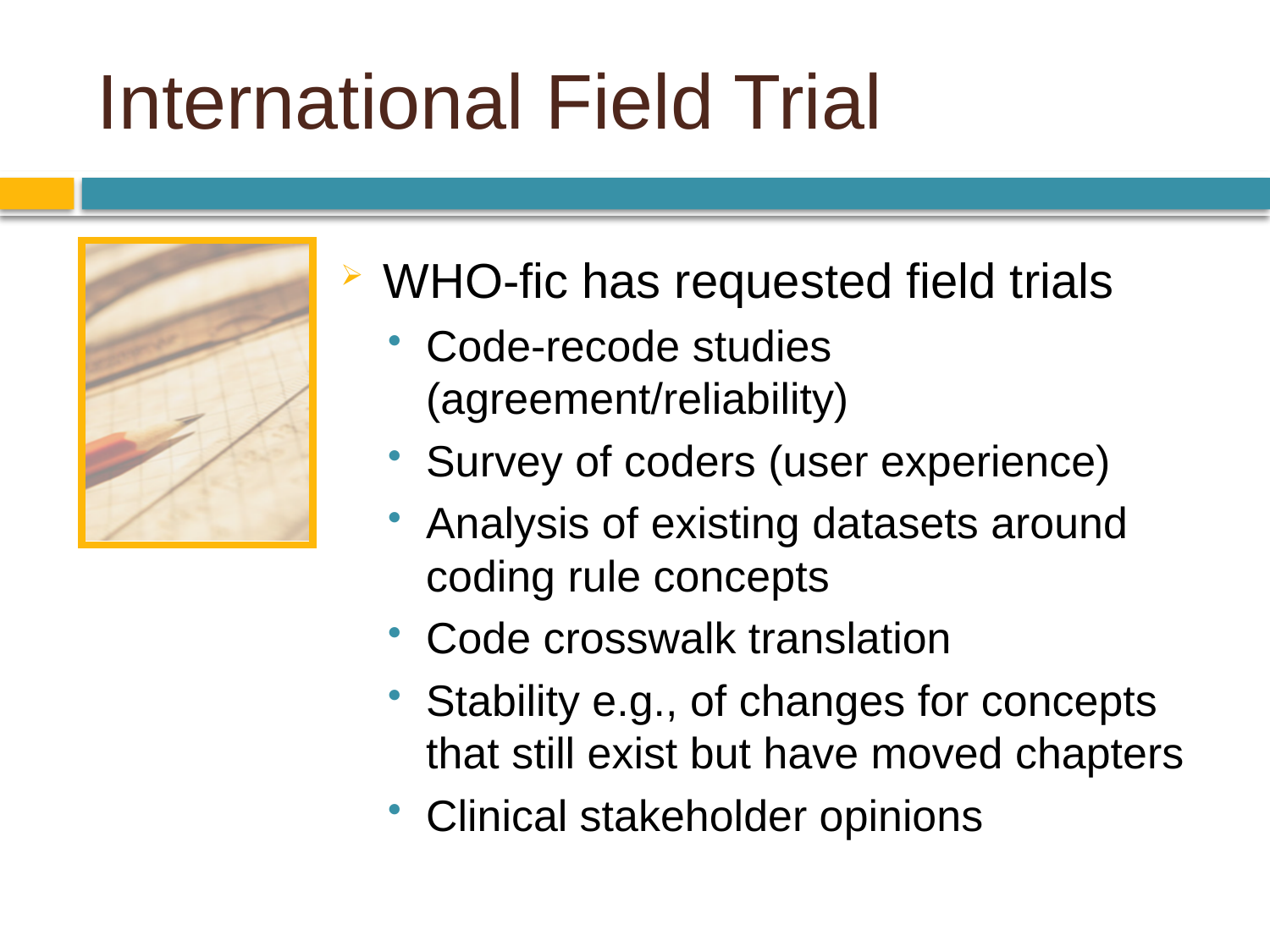

# International Field Trial
WHO-fic has requested field trials
Code-recode studies (agreement/reliability)
Survey of coders (user experience)
Analysis of existing datasets around coding rule concepts
Code crosswalk translation
Stability e.g., of changes for concepts that still exist but have moved chapters
Clinical stakeholder opinions